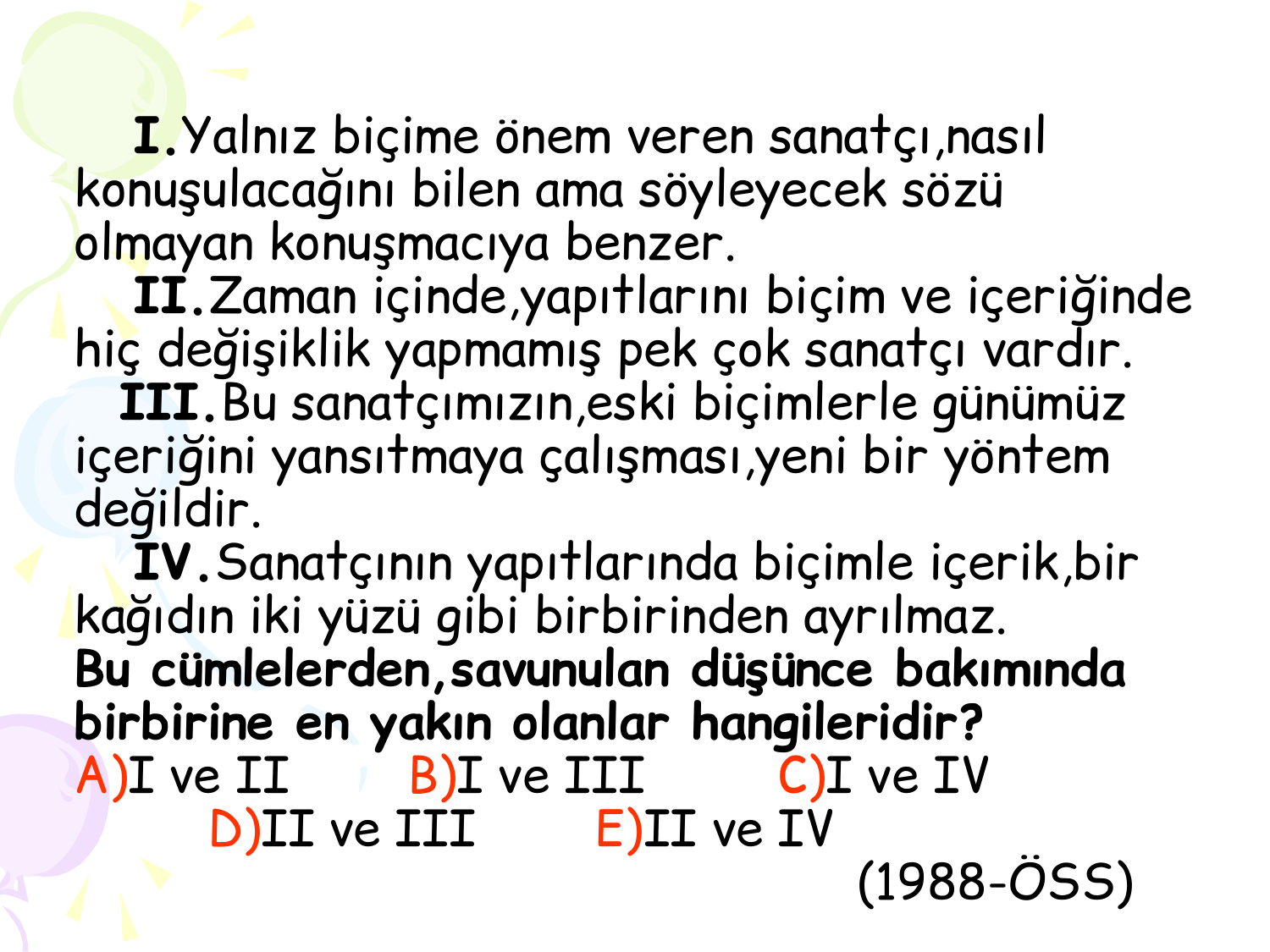

# I.Yalnız biçime önem veren sanatçı,nasıl konuşulacağını bilen ama söyleyecek sözü olmayan konuşmacıya benzer. II.Zaman içinde,yapıtlarını biçim ve içeriğinde hiç değişiklik yapmamış pek çok sanatçı vardır. III.Bu sanatçımızın,eski biçimlerle günümüz içeriğini yansıtmaya çalışması,yeni bir yöntem değildir. IV.Sanatçının yapıtlarında biçimle içerik,bir kağıdın iki yüzü gibi birbirinden ayrılmaz. Bu cümlelerden,savunulan düşünce bakımında birbirine en yakın olanlar hangileridir? A)I ve II        B)I ve III         C)I ve IV D)II ve III        E)II ve IV (1988-ÖSS)